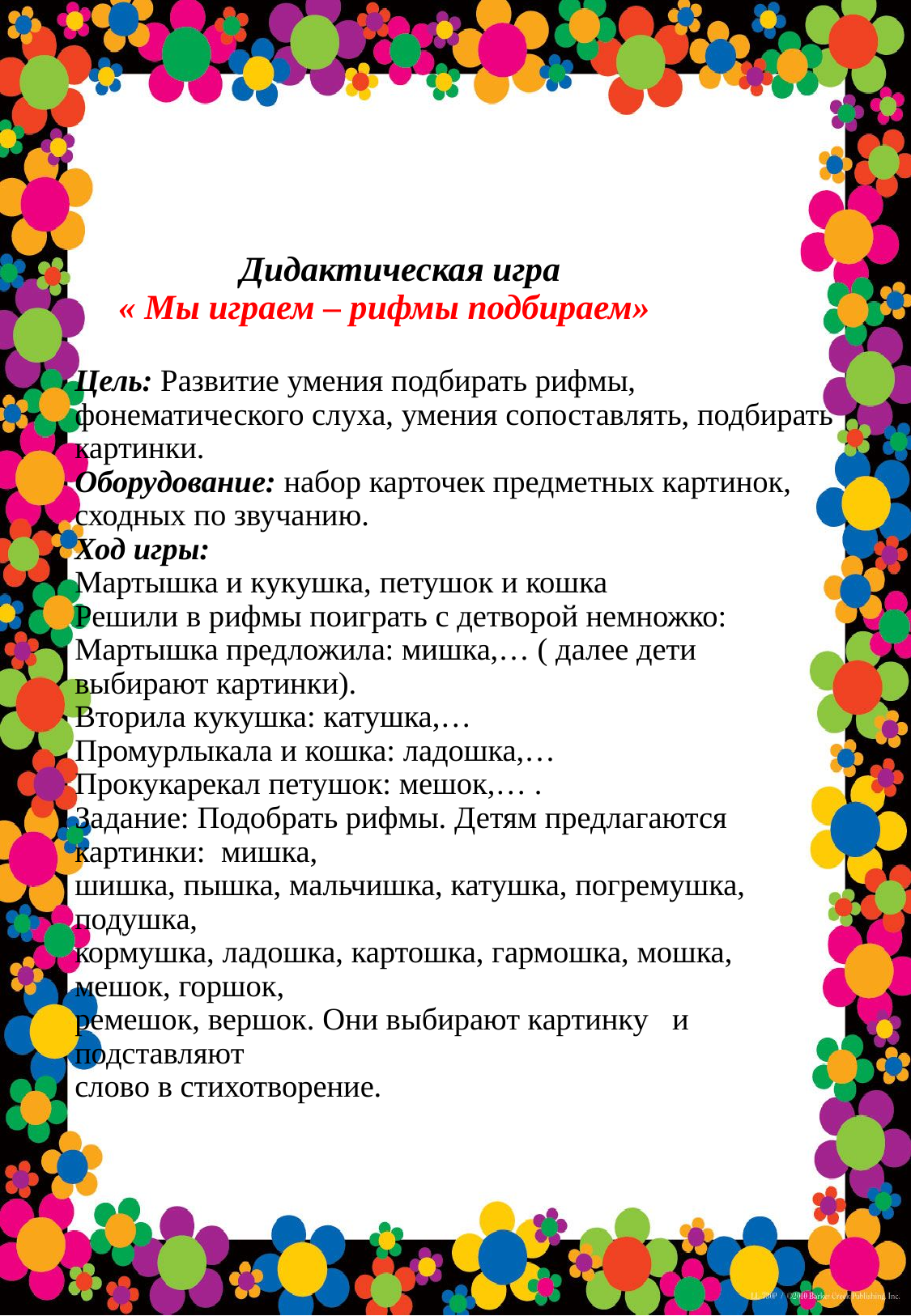

# Дидактическая игра « Мы играем – рифмы подбираем» Цель: Развитие умения подбирать рифмы, фонематического слуха, умения сопоставлять, подбирать картинки. Оборудование: набор карточек предметных картинок, сходных по звучанию. Ход игры: Мартышка и кукушка, петушок и кошка Решили в рифмы поиграть с детворой немножко: Мартышка предложила: мишка,… ( далее дети выбирают картинки). Вторила кукушка: катушка,… Промурлыкала и кошка: ладошка,… Прокукарекал петушок: мешок,… . Задание: Подобрать рифмы. Детям предлагаются картинки:  мишка, шишка, пышка, мальчишка, катушка, погремушка, подушка, кормушка, ладошка, картошка, гармошка, мошка, мешок, горшок, ремешок, вершок. Они выбирают картинку   и подставляют слово в стихотворение.